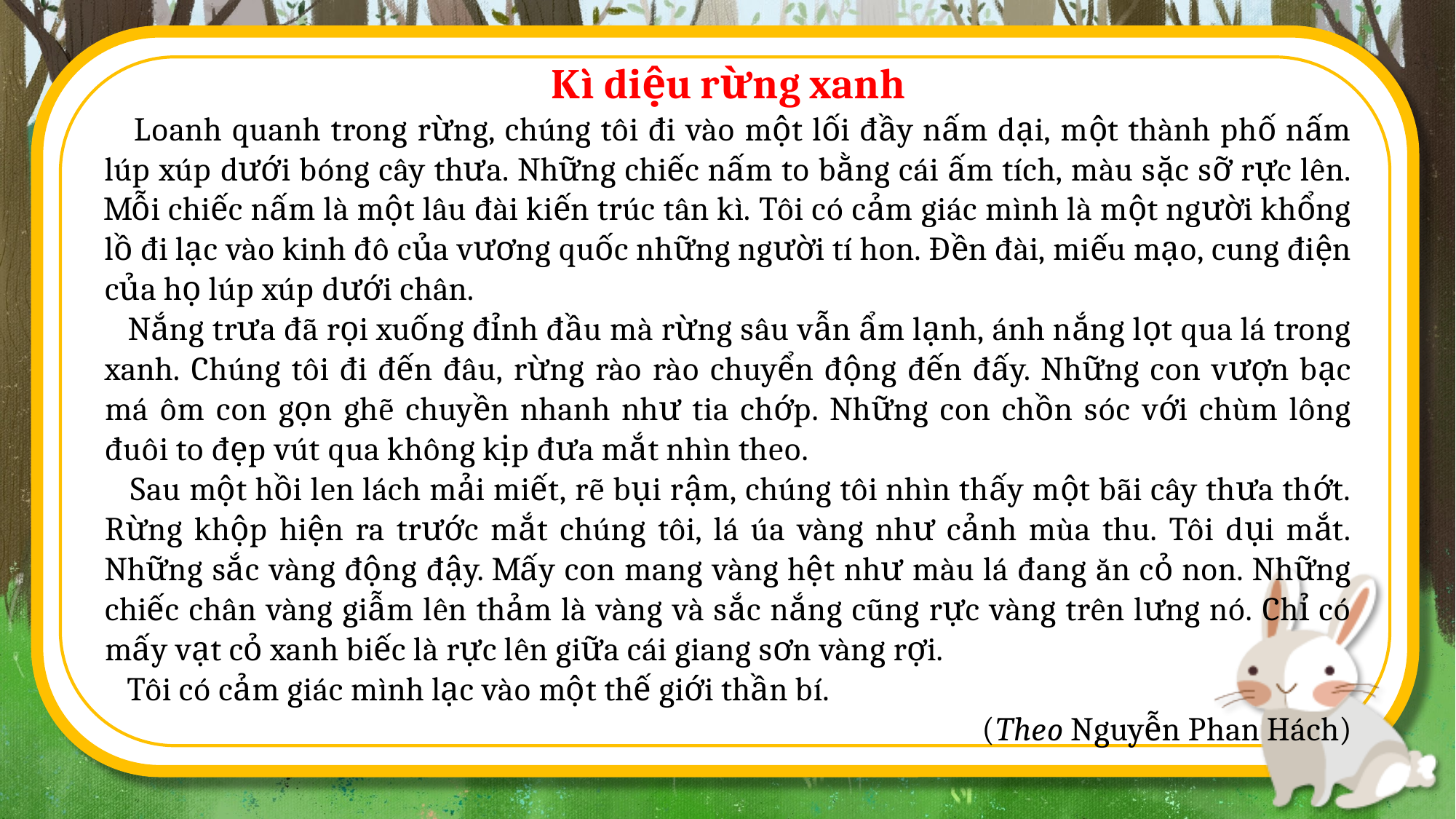

Kì diệu rừng xanh
   Loanh quanh trong rừng, chúng tôi đi vào một lối đầy nấm dại, một thành phố nấm lúp xúp dưới bóng cây thưa. Những chiếc nấm to bằng cái ấm tích, màu sặc sỡ rực lên. Mỗi chiếc nấm là một lâu đài kiến trúc tân kì. Tôi có cảm giác mình là một người khổng lồ đi lạc vào kinh đô của vương quốc những người tí hon. Đền đài, miếu mạo, cung điện của họ lúp xúp dưới chân.
   Nắng trưa đã rọi xuống đỉnh đầu mà rừng sâu vẫn ẩm lạnh, ánh nắng lọt qua lá trong xanh. Chúng tôi đi đến đâu, rừng rào rào chuyển động đến đấy. Những con vượn bạc má ôm con gọn ghẽ chuyền nhanh như tia chớp. Những con chồn sóc với chùm lông đuôi to đẹp vút qua không kịp đưa mắt nhìn theo.
   Sau một hồi len lách mải miết, rẽ bụi rậm, chúng tôi nhìn thấy một bãi cây thưa thớt. Rừng khộp hiện ra trước mắt chúng tôi, lá úa vàng như cảnh mùa thu. Tôi dụi mắt. Những sắc vàng động đậy. Mấy con mang vàng hệt như màu lá đang ăn cỏ non. Những chiếc chân vàng giẫm lên thảm là vàng và sắc nắng cũng rực vàng trên lưng nó. Chỉ có mấy vạt cỏ xanh biếc là rực lên giữa cái giang sơn vàng rợi.
   Tôi có cảm giác mình lạc vào một thế giới thần bí.
(Theo Nguyễn Phan Hách)